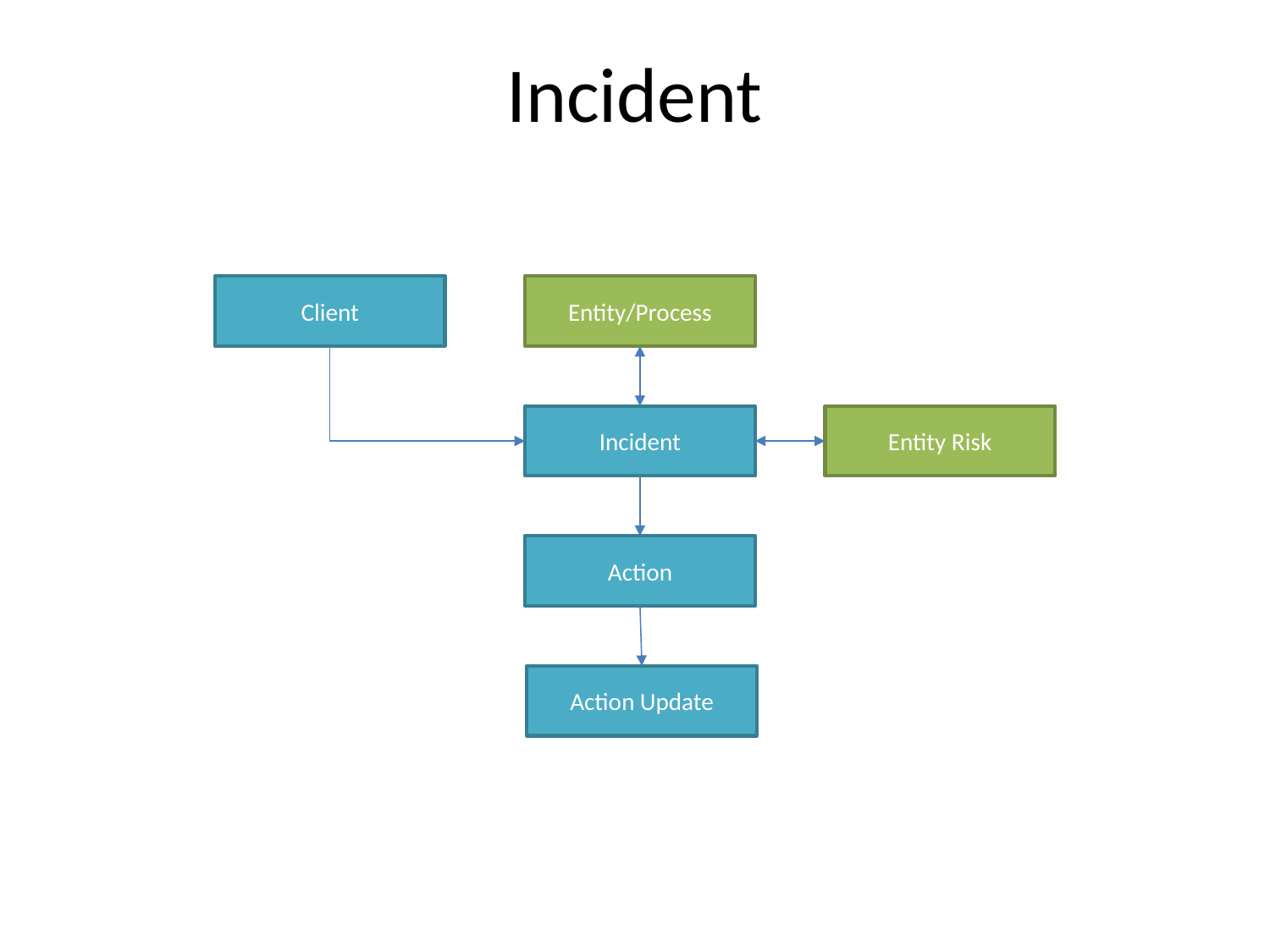

# Incident
Client
Entity/Process
Incident
Entity Risk
Action
Action Update